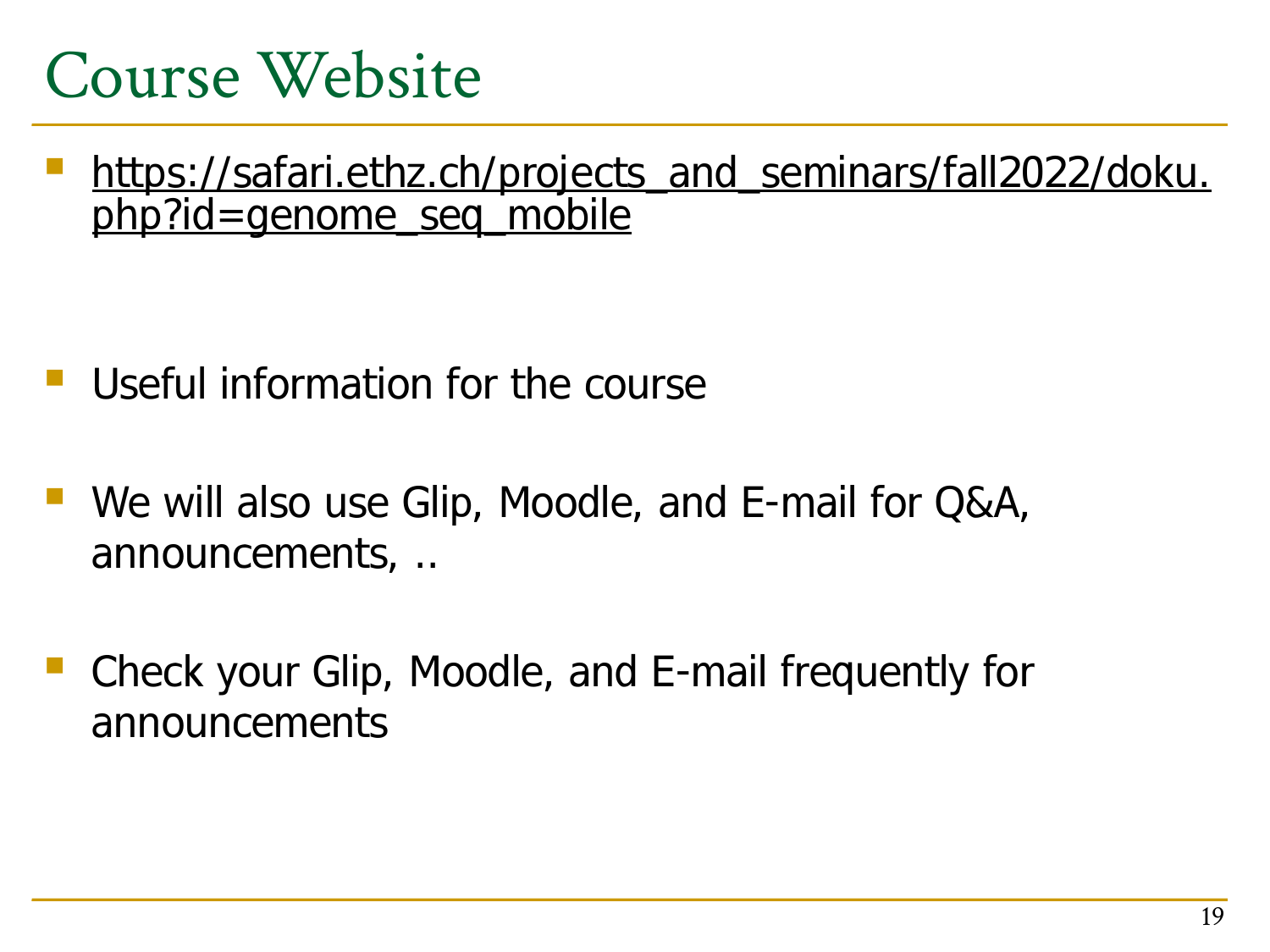

# Course Website
https://safari.ethz.ch/projects_and_seminars/fall2022/doku.php?id=genome_seq_mobile

Useful information for the course

We will also use Glip, Moodle, and E-mail for Q&A, announcements, ..

Check your Glip, Moodle, and E-mail frequently for announcements

19